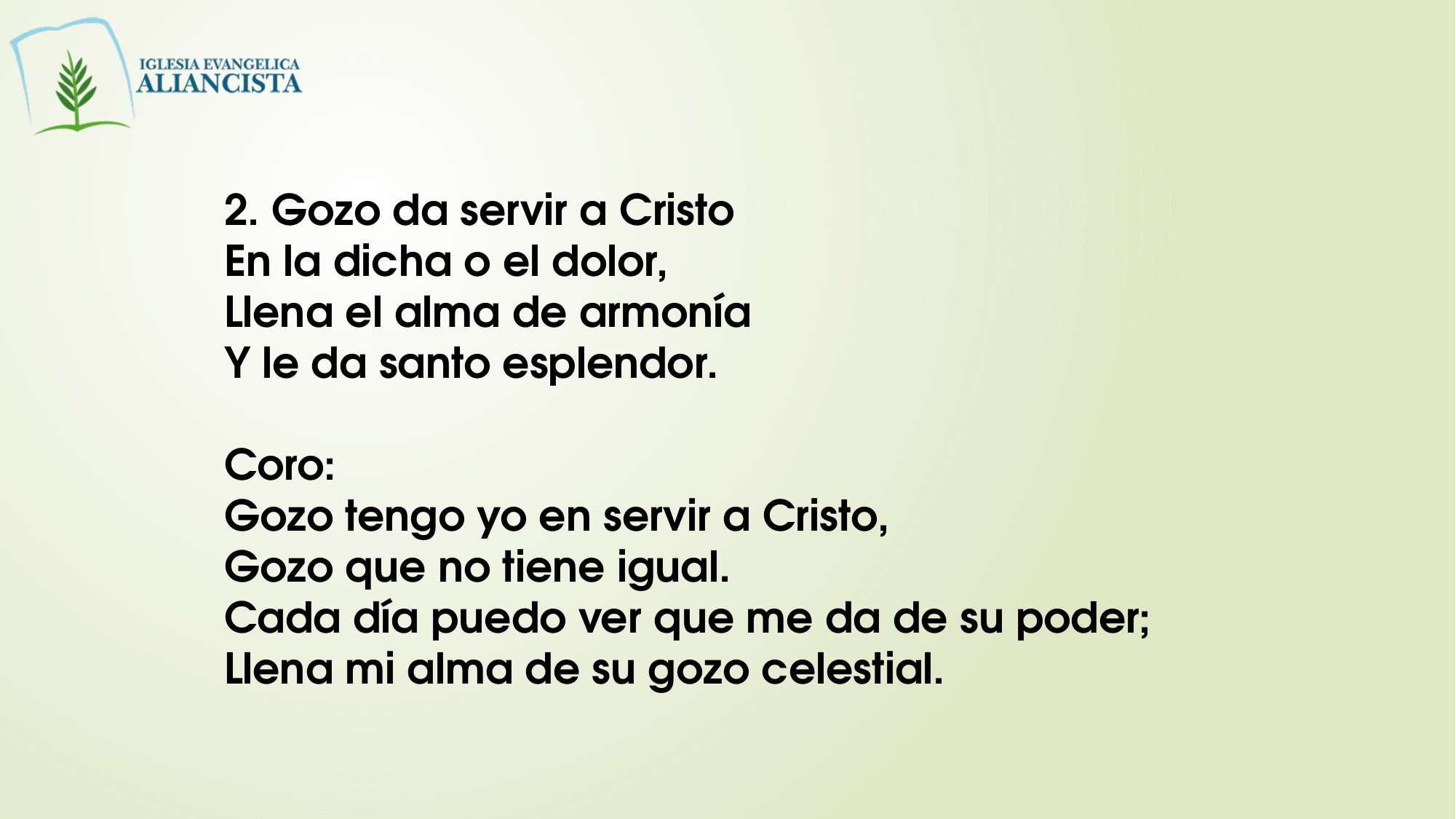

2. Gozo da servir a Cristo
En la dicha o el dolor,
Llena el alma de armonía
Y le da santo esplendor.

Coro:
Gozo tengo yo en servir a Cristo,
Gozo que no tiene igual.
Cada día puedo ver que me da de su poder;
Llena mi alma de su gozo celestial.